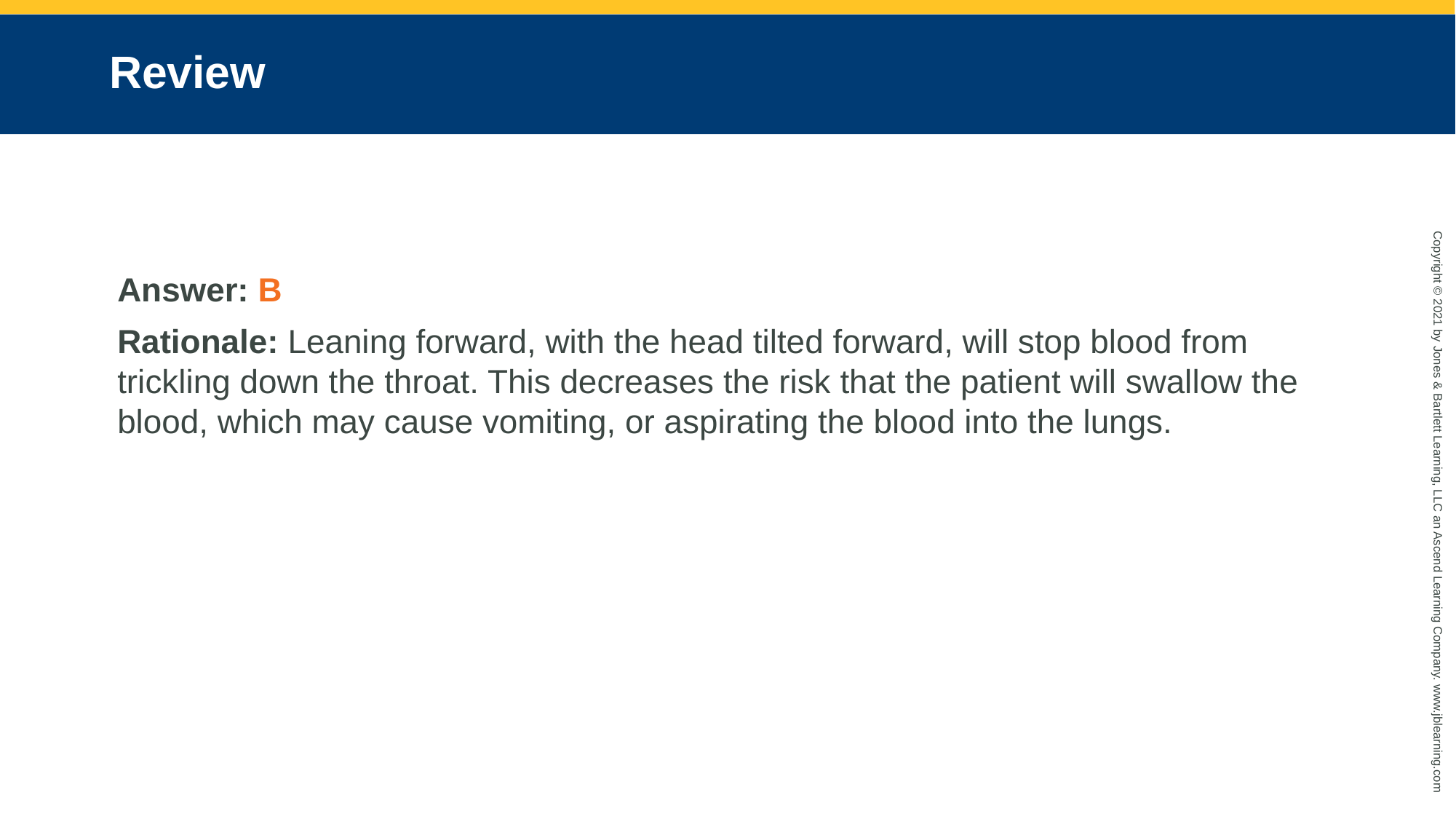

# Review
Answer: B
Rationale: Leaning forward, with the head tilted forward, will stop blood from trickling down the throat. This decreases the risk that the patient will swallow the blood, which may cause vomiting, or aspirating the blood into the lungs.